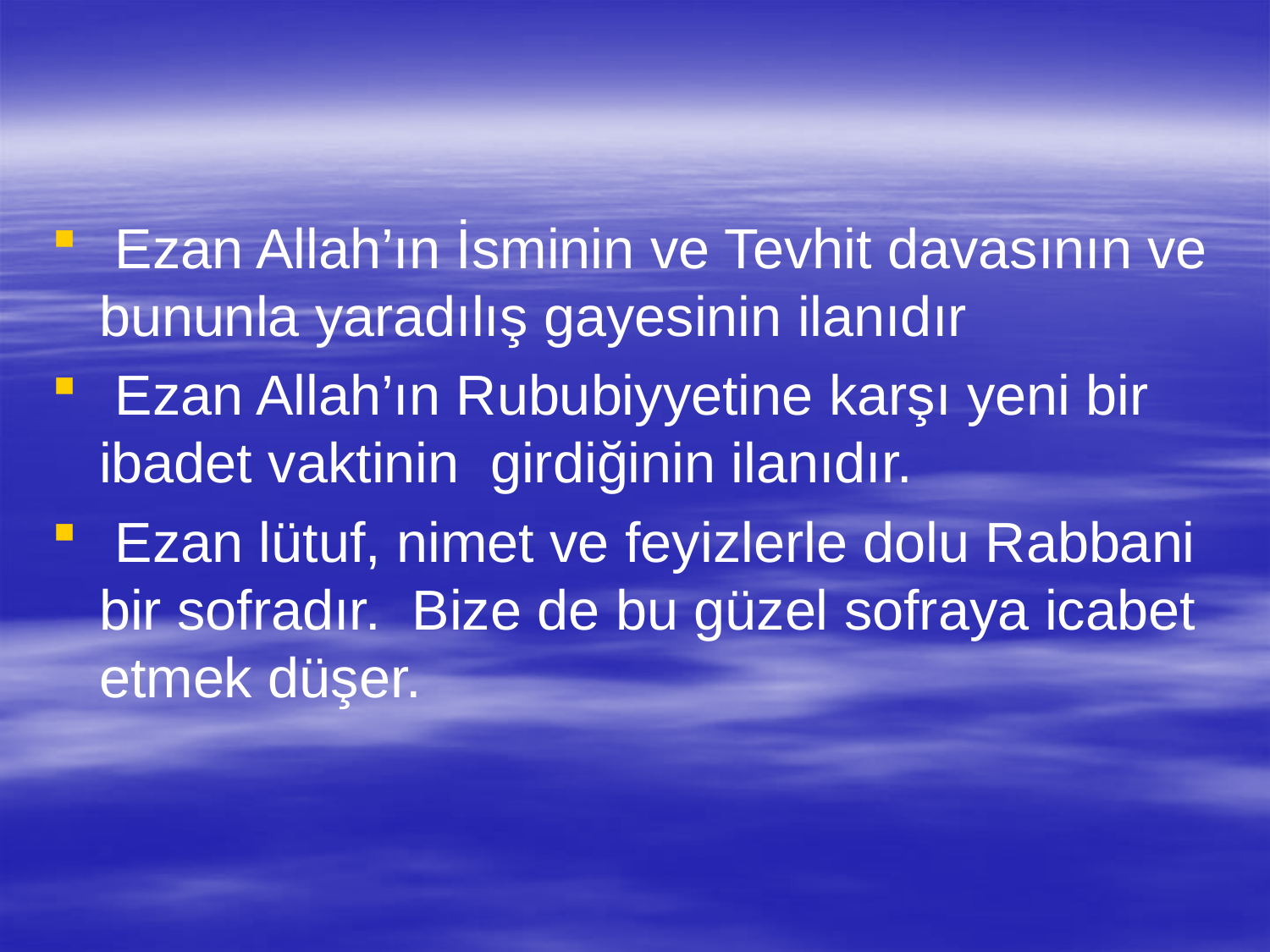

Ezan Allah’ın İsminin ve Tevhit davasının ve bununla yaradılış gayesinin ilanıdır
 Ezan Allah’ın Rububiyyetine karşı yeni bir ibadet vaktinin  girdiğinin ilanıdır.
 Ezan lütuf, nimet ve feyizlerle dolu Rabbani bir sofradır.  Bize de bu güzel sofraya icabet etmek düşer.